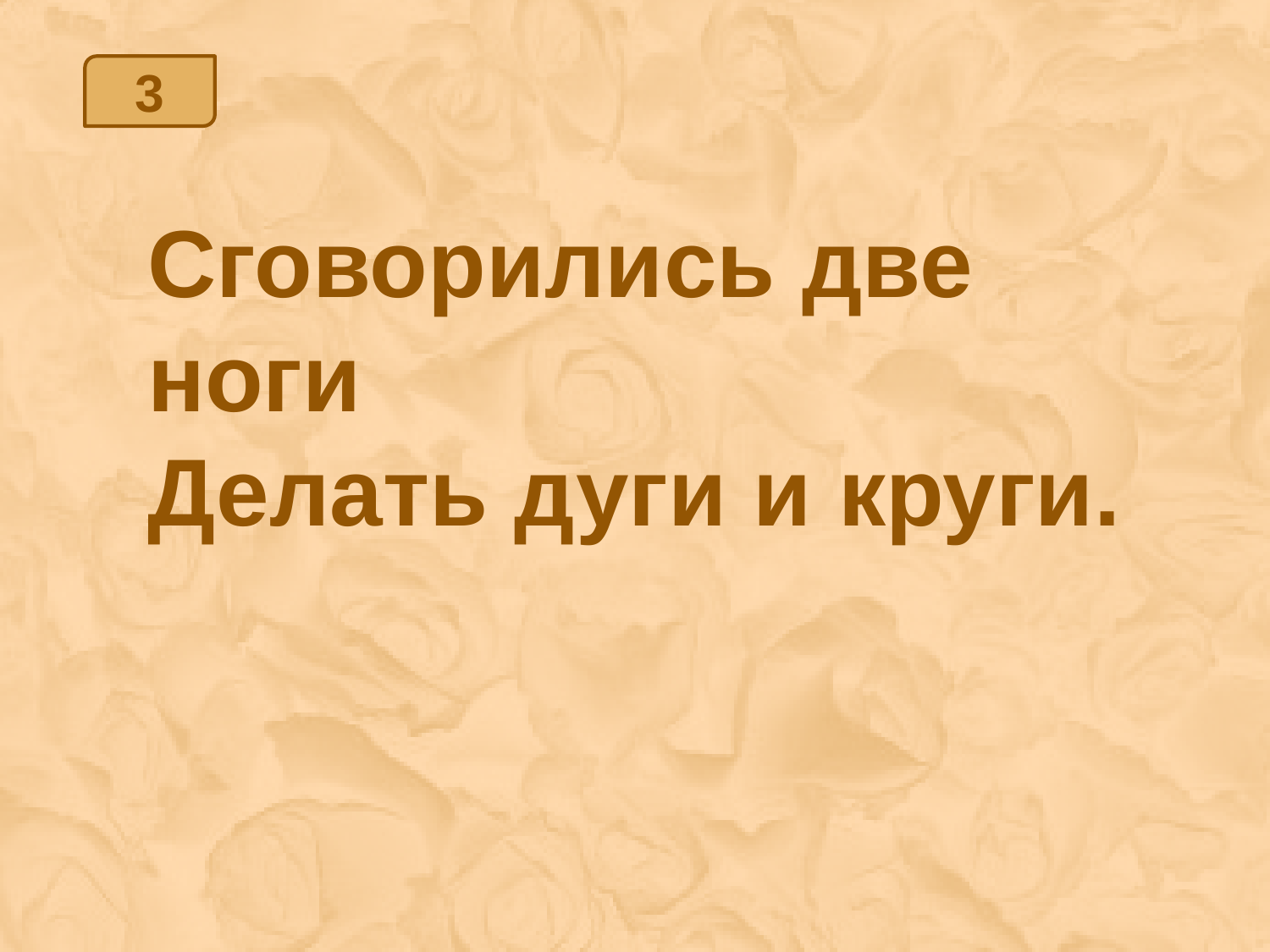

3
Сговорились две ноги
Делать дуги и круги.